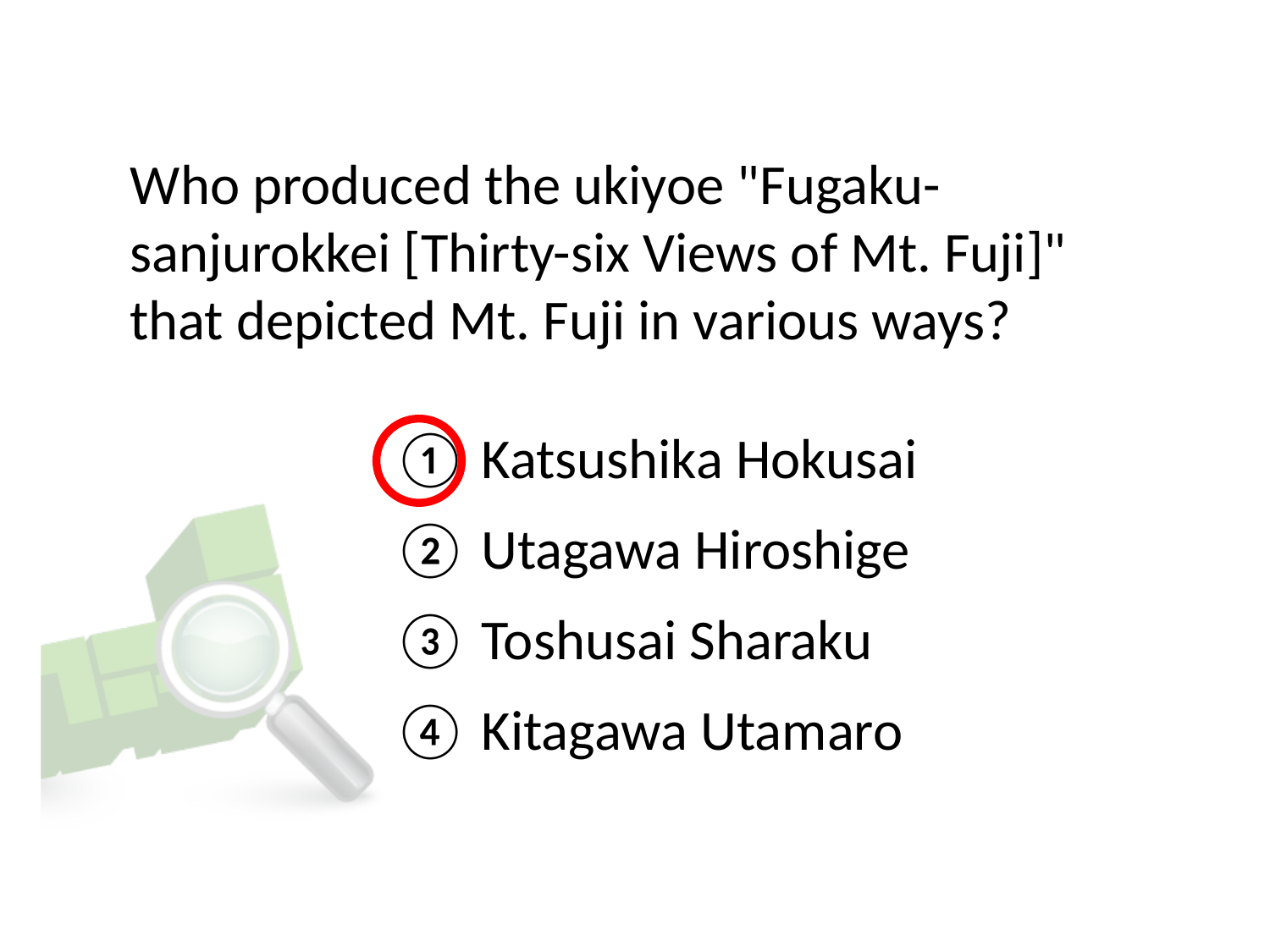

# Who produced the ukiyoe "Fugaku-sanjurokkei [Thirty-six Views of Mt. Fuji]" that depicted Mt. Fuji in various ways?
① Katsushika Hokusai
② Utagawa Hiroshige
③ Toshusai Sharaku
④ Kitagawa Utamaro